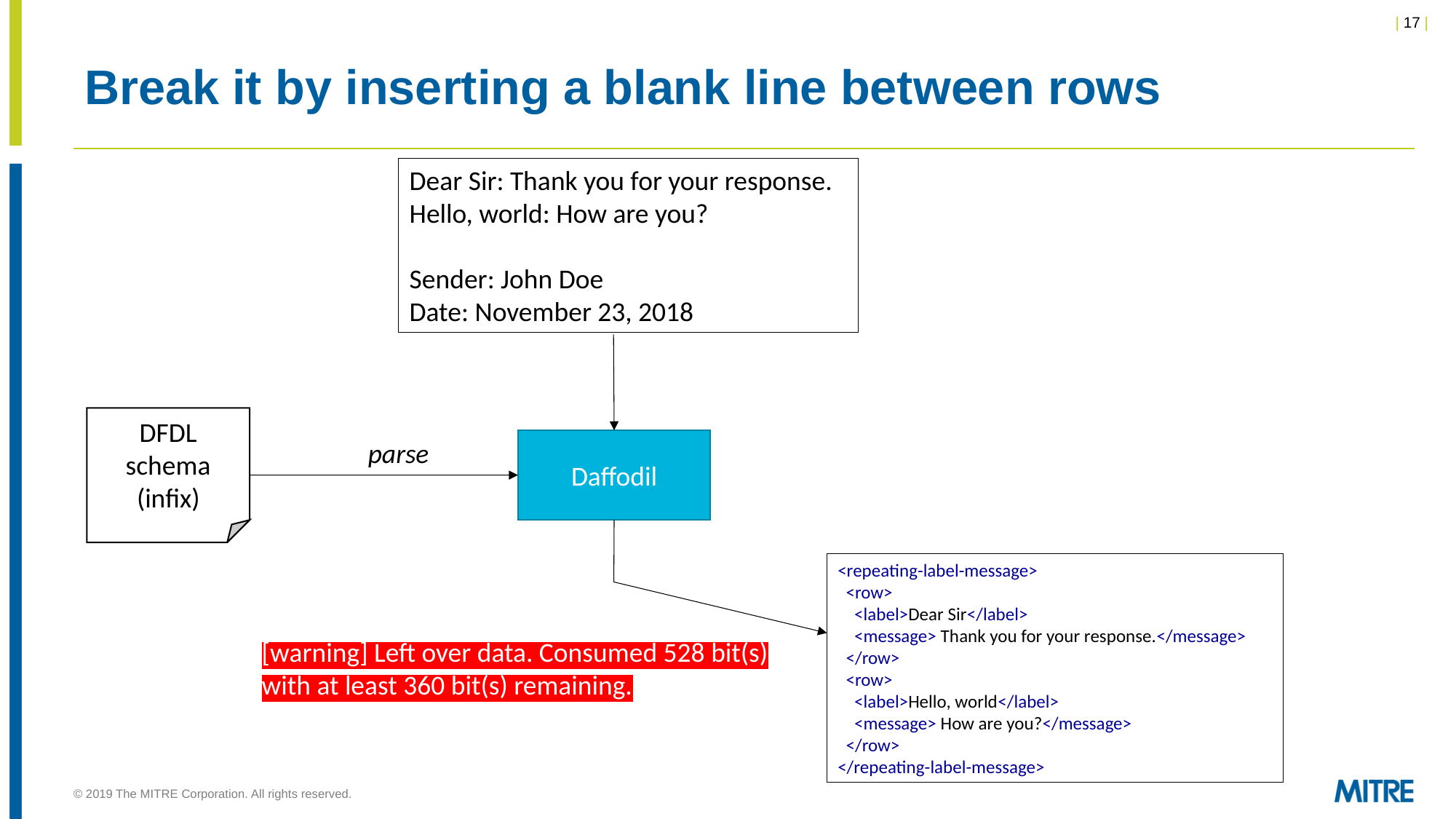

# Break it by inserting a blank line between rows
Dear Sir: Thank you for your response.
Hello, world: How are you?
Sender: John Doe
Date: November 23, 2018
DFDL
schema
(infix)
parse
Daffodil
<repeating-label-message>
  <row>
    <label>Dear Sir</label>
    <message> Thank you for your response.</message>
  </row>
  <row>
    <label>Hello, world</label>
    <message> How are you?</message>
  </row>
</repeating-label-message>
[warning] Left over data. Consumed 528 bit(s) with at least 360 bit(s) remaining.
© 2019 The MITRE Corporation. All rights reserved.